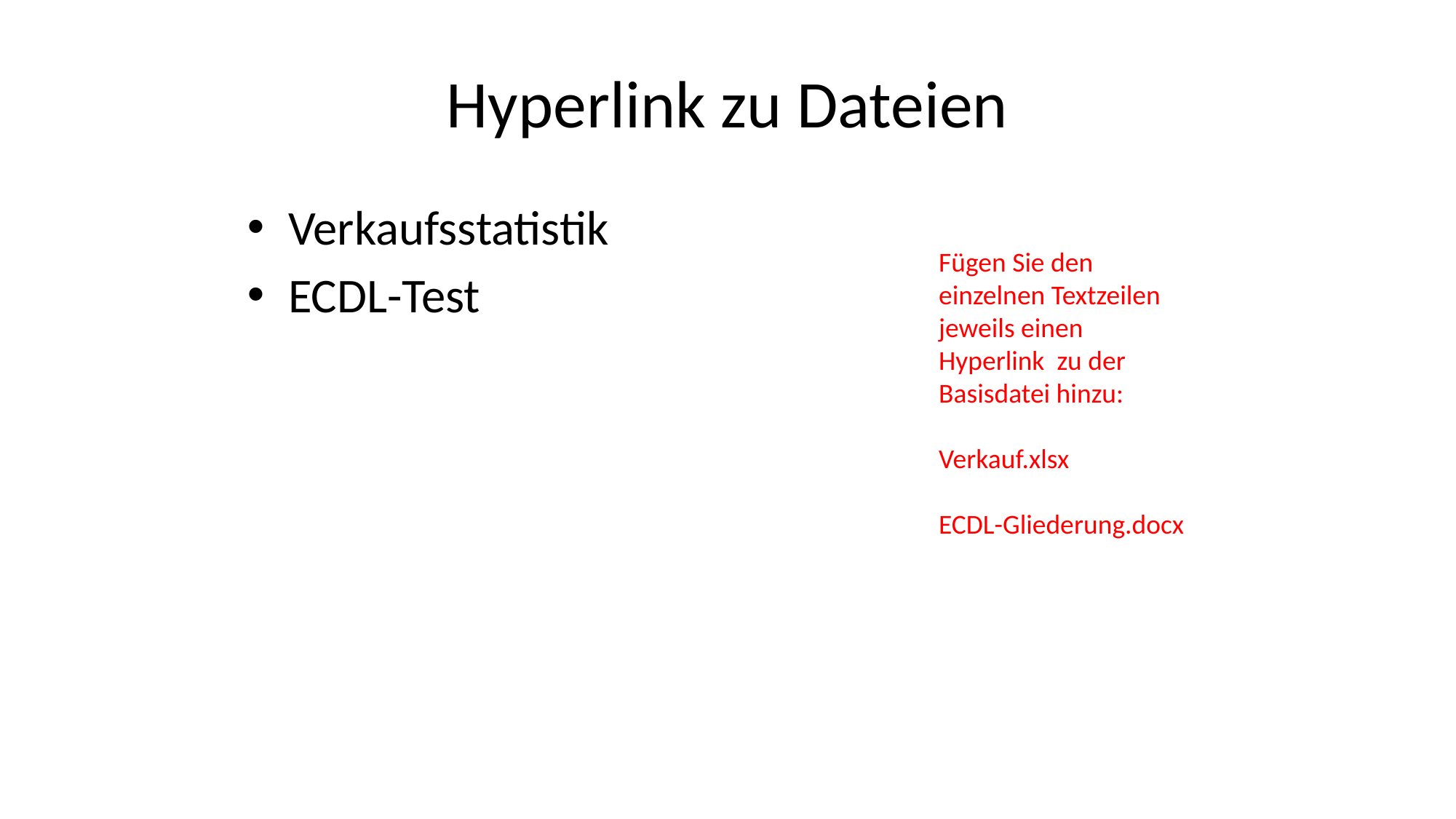

# Hyperlink zu Dateien
Verkaufsstatistik
ECDL-Test
Fügen Sie den einzelnen Textzeilen
jeweils einen Hyperlink  zu der Basisdatei hinzu:

Verkauf.xlsx

ECDL-Gliederung.docx